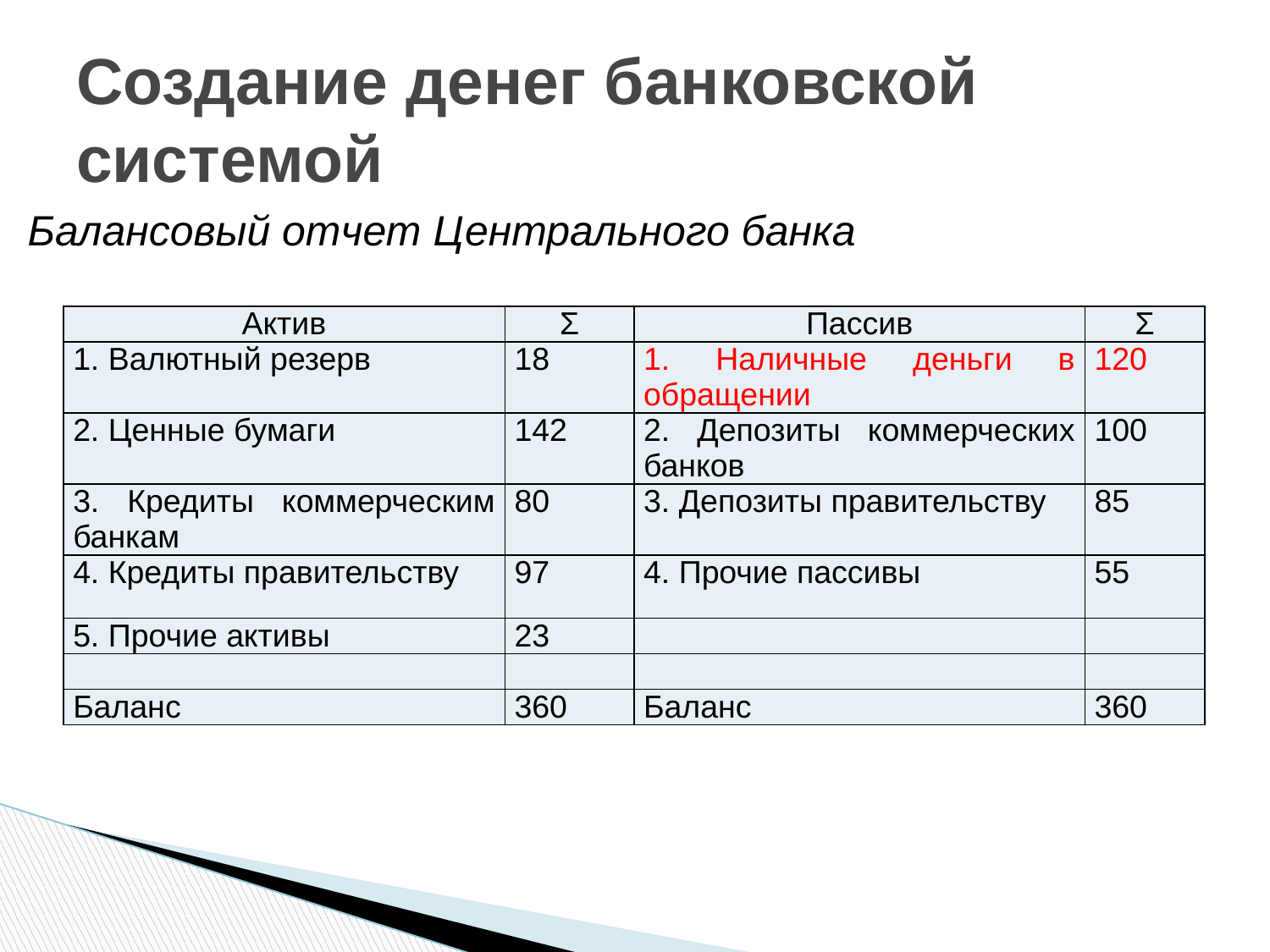

# Создание денег банковской системой
Балансовый отчет Центрального банка

| Актив | Σ | Пассив | Σ |
| --- | --- | --- | --- |
| 1. Валютный резерв | 18 | 1. Наличные деньги в обращении | 120 |
| 2. Ценные бумаги | 142 | 2. Депозиты коммерческих банков | 100 |
| 3. Кредиты коммерческим банкам | 80 | 3. Депозиты правительству | 85 |
| 4. Кредиты правительству | 97 | 4. Прочие пассивы | 55 |
| 5. Прочие активы | 23 |  |  |
|  |  |  |  |
| Баланс | 360 | Баланс | 360 |